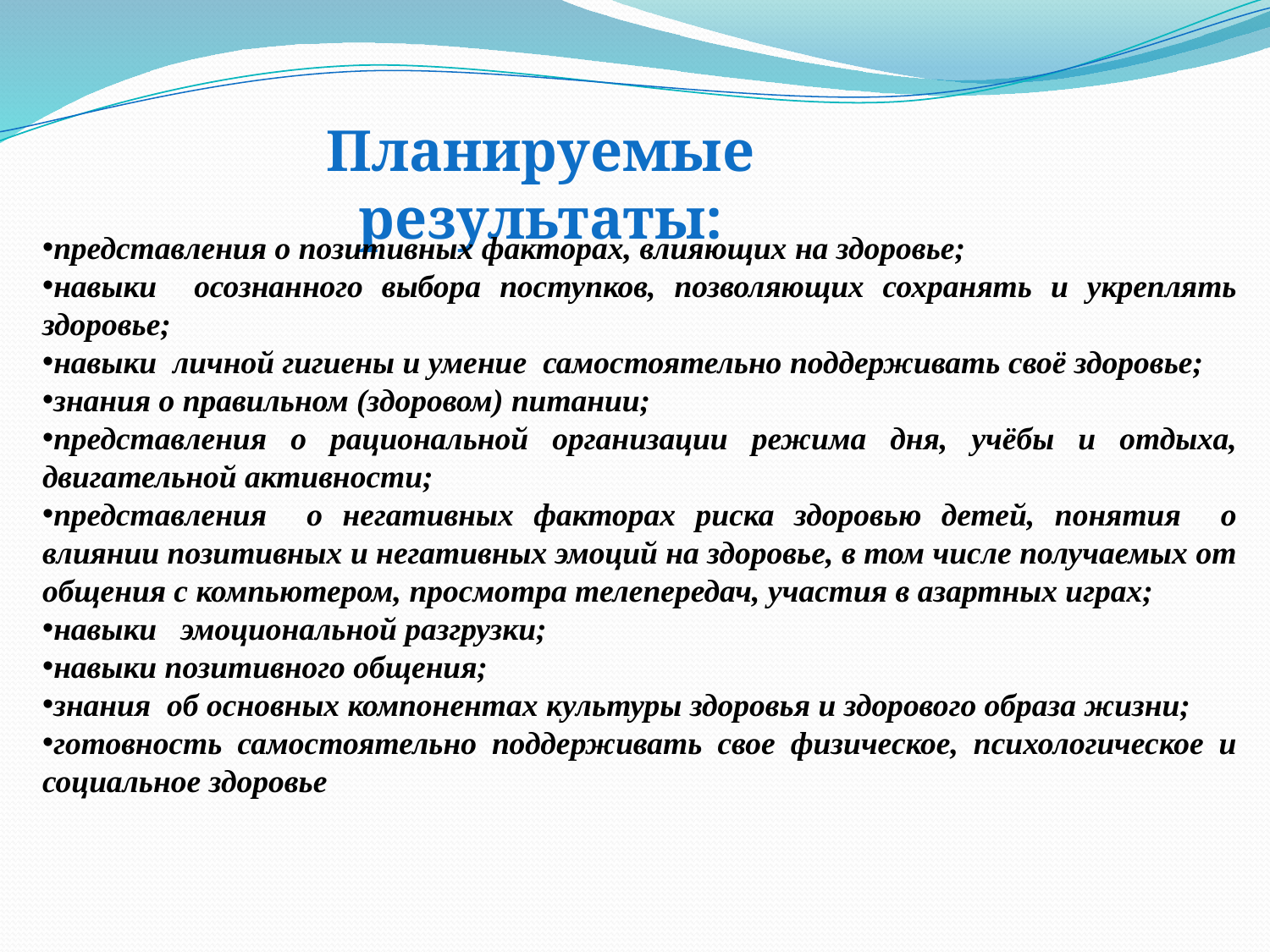

Планируемые результаты:
представления о позитивных факторах, влияющих на здоровье;
навыки  осознанного выбора поступков, позволяющих сохранять и укреплять здоровье;
навыки  личной гигиены и умение  самостоятельно поддерживать своё здоровье;
знания о правильном (здоровом) питании;
представления о рациональной организации режима дня, учёбы и отдыха, двигательной активности;
представления  о негативных факторах риска здоровью детей, понятия  о влиянии позитивных и негативных эмоций на здоровье, в том числе получаемых от общения с компьютером, просмотра телепередач, участия в азартных играх;
навыки   эмоциональной разгрузки;
навыки позитивного общения;
знания  об основных компонентах культуры здоровья и здорового образа жизни;
готовность самостоятельно поддерживать свое физическое, психологическое и социальное здоровье